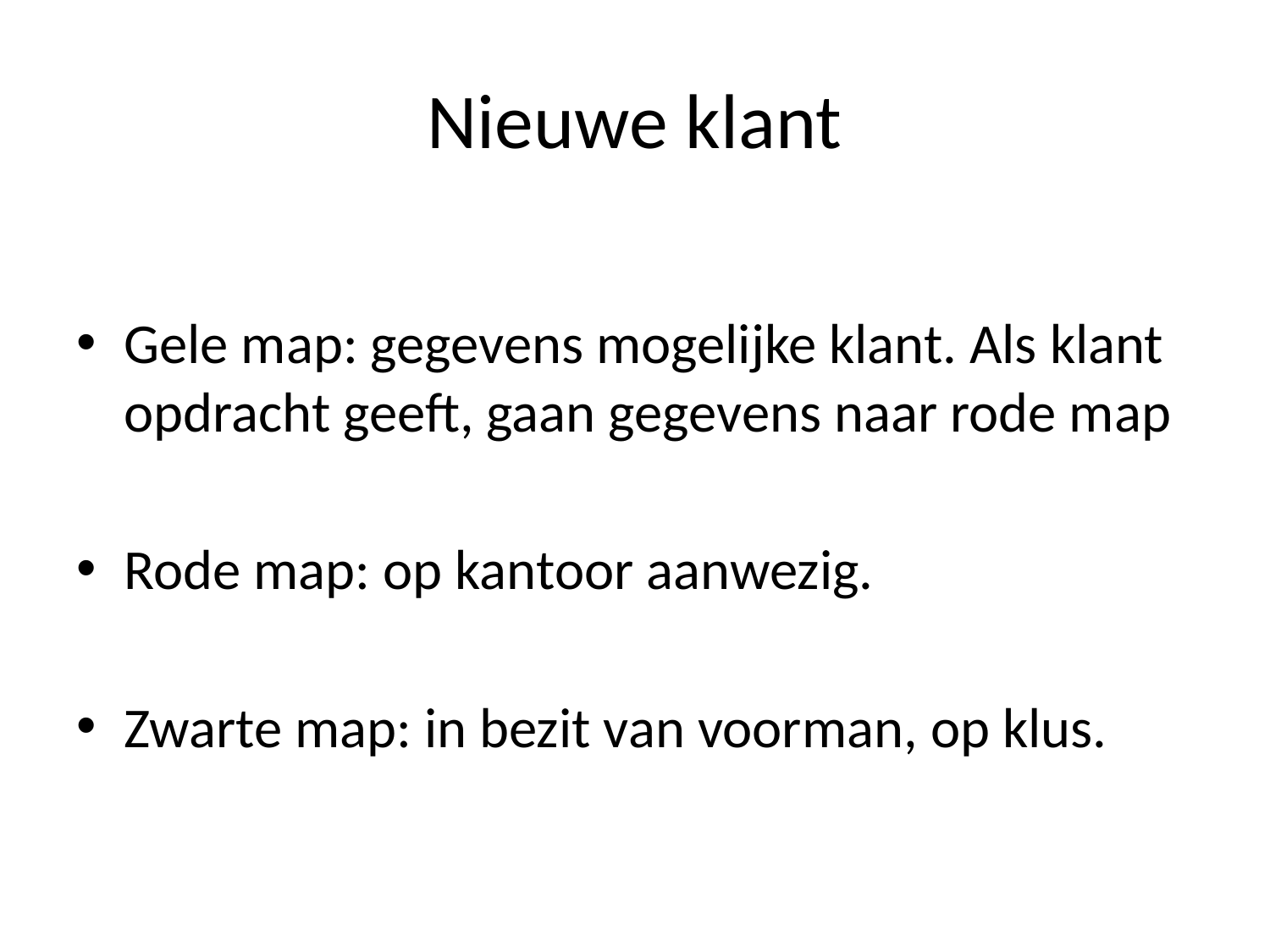

# Nieuwe klant

Gele map: gegevens mogelijke klant. Als klant opdracht geeft, gaan gegevens naar rode map

Rode map: op kantoor aanwezig.

Zwarte map: in bezit van voorman, op klus.